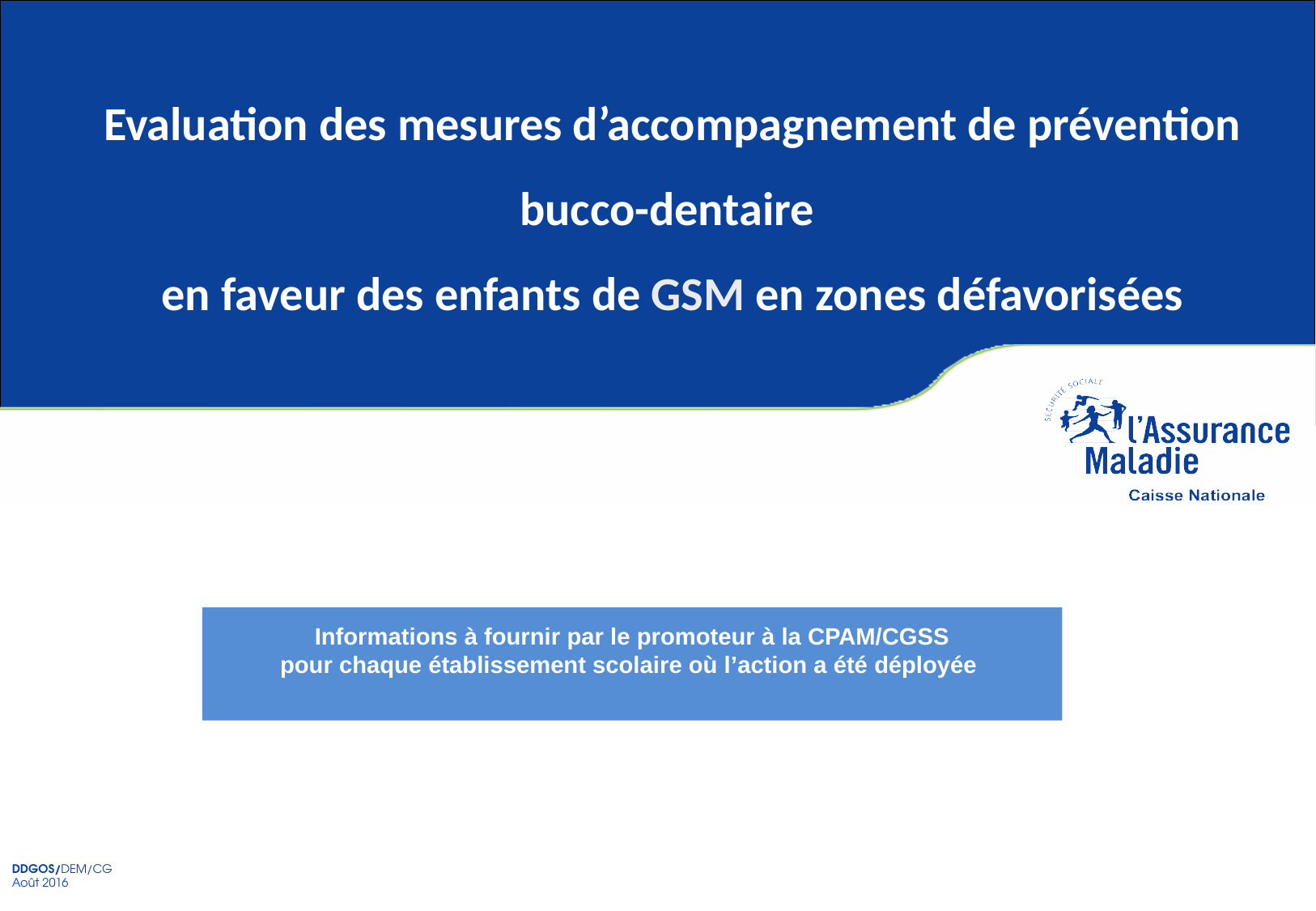

Evaluation des mesures d’accompagnement de prévention bucco-dentaire
en faveur des enfants de GSM en zones défavorisées
# Couverture
Informations à fournir par le promoteur à la CPAM/CGSS
pour chaque établissement scolaire où l’action a été déployée